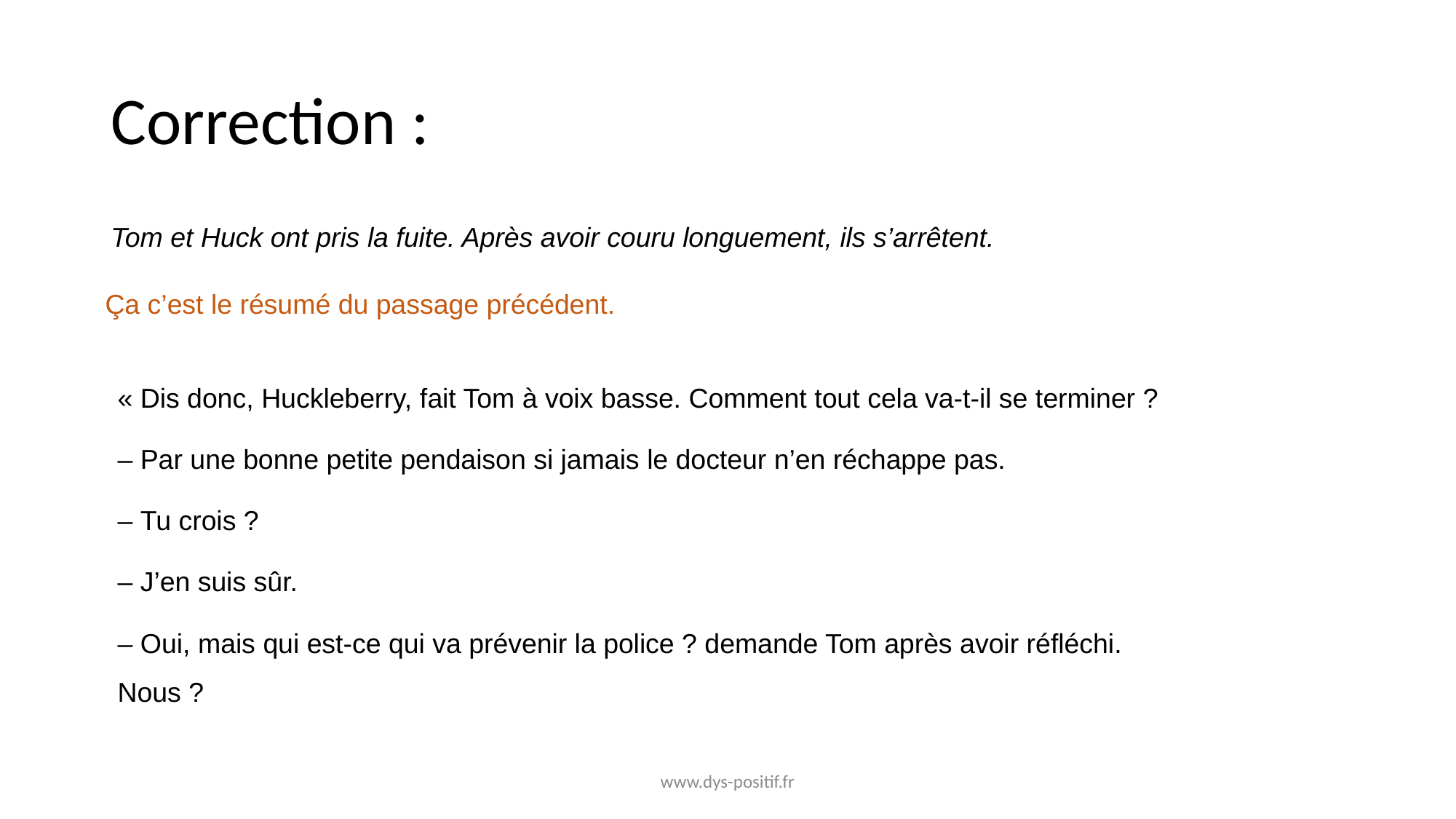

# Correction :
Tom et Huck ont pris la fuite. Après avoir couru longuement, ils s’arrêtent.

Ça c’est le résumé du passage précédent.

« Dis donc, Huckleberry, fait Tom à voix basse. Comment tout cela va-t-il se terminer ?
– Par une bonne petite pendaison si jamais le docteur n’en réchappe pas.
– Tu crois ?
– J’en suis sûr.
– Oui, mais qui est-ce qui va prévenir la police ? demande Tom après avoir réfléchi. Nous ?
www.dys-positif.fr